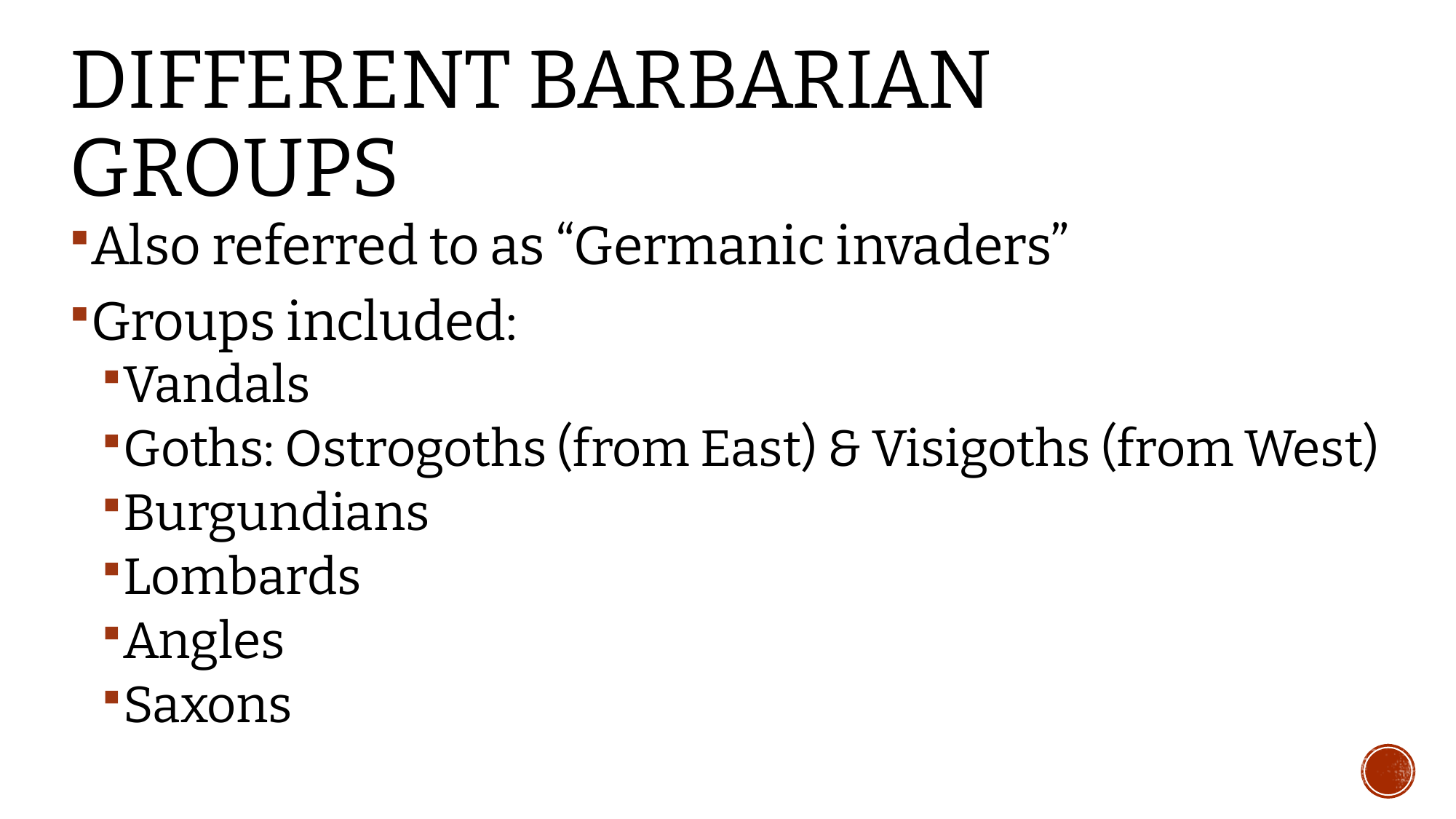

# Different barbarian groups
Also referred to as “Germanic invaders”
Groups included:
Vandals
Goths: Ostrogoths (from East) & Visigoths (from West)
Burgundians
Lombards
Angles
Saxons